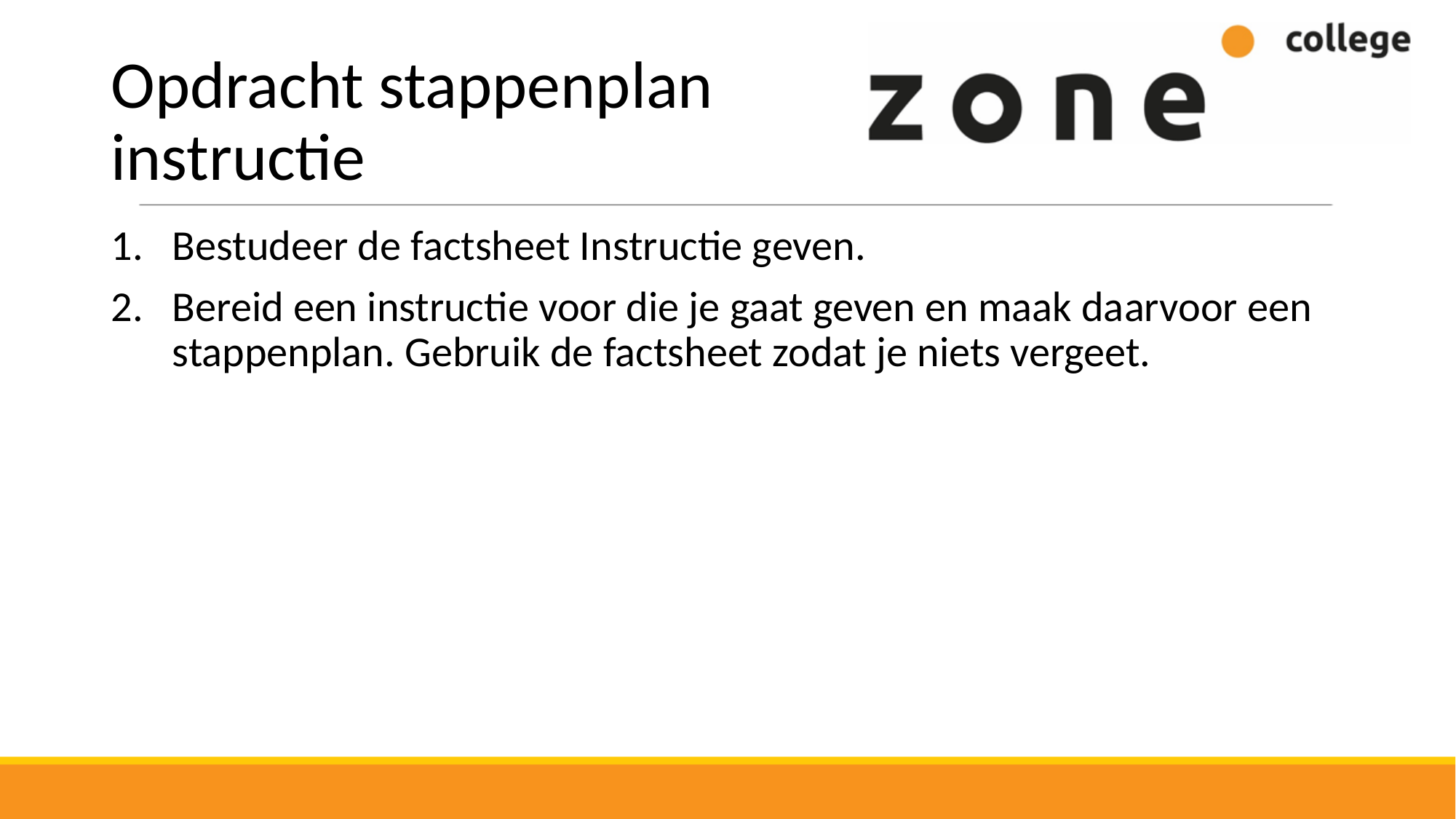

# Opdracht stappenplan  instructie
Bestudeer de factsheet Instructie geven.
Bereid een instructie voor die je gaat geven en maak daarvoor een stappenplan. Gebruik de factsheet zodat je niets vergeet.